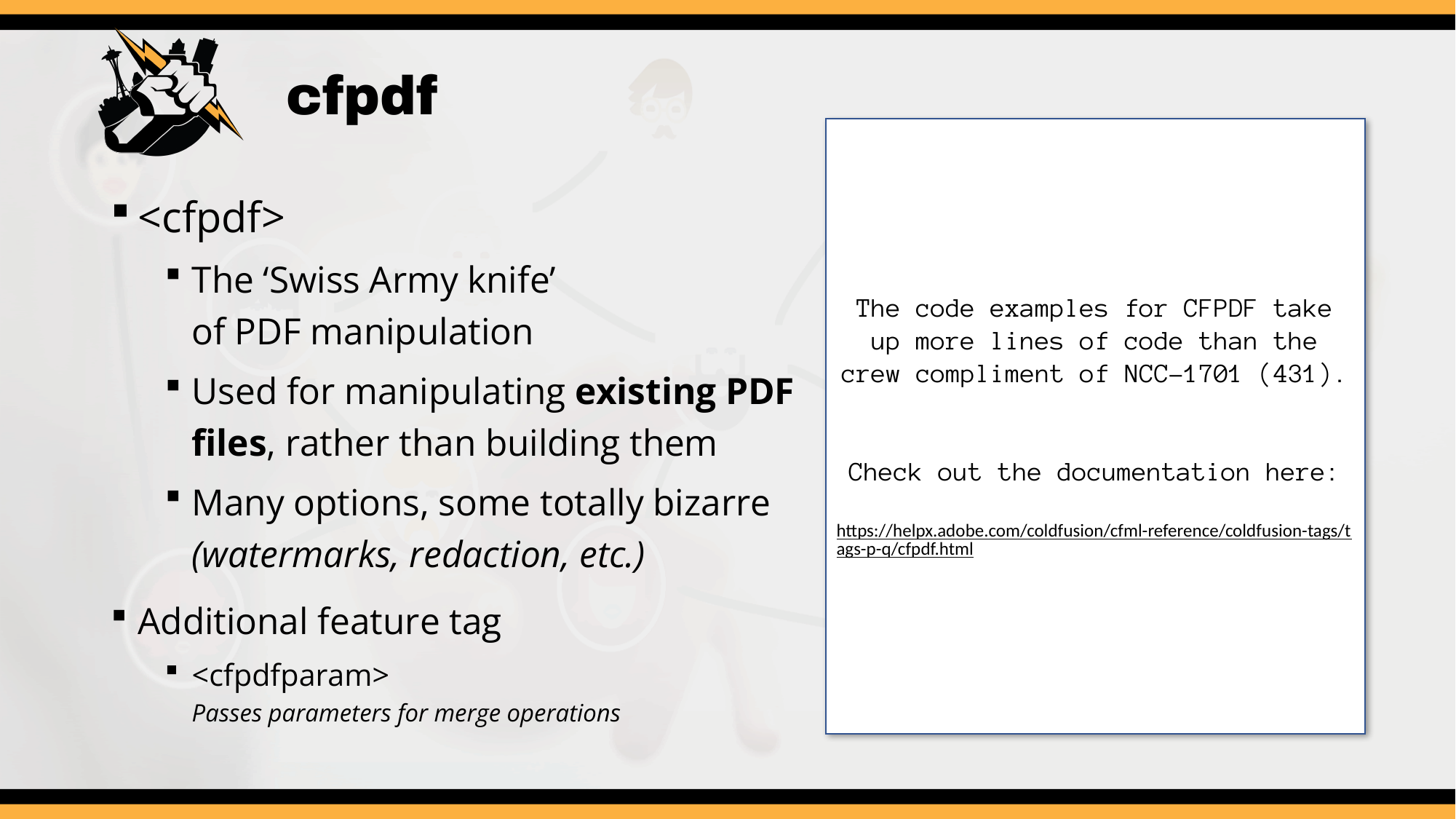

# cfpdf
The code examples for CFPDF take up more lines of code than the crew compliment of NCC-1701 (431).

Check out the documentation here:
https://helpx.adobe.com/coldfusion/cfml-reference/coldfusion-tags/tags-p-q/cfpdf.html
<cfpdf>
The ‘Swiss Army knife’
of PDF manipulation
Used for manipulating existing PDF files, rather than building them
Many options, some totally bizarre
(watermarks, redaction, etc.)
Additional feature tag
<cfpdfparam>
Passes parameters for merge operations